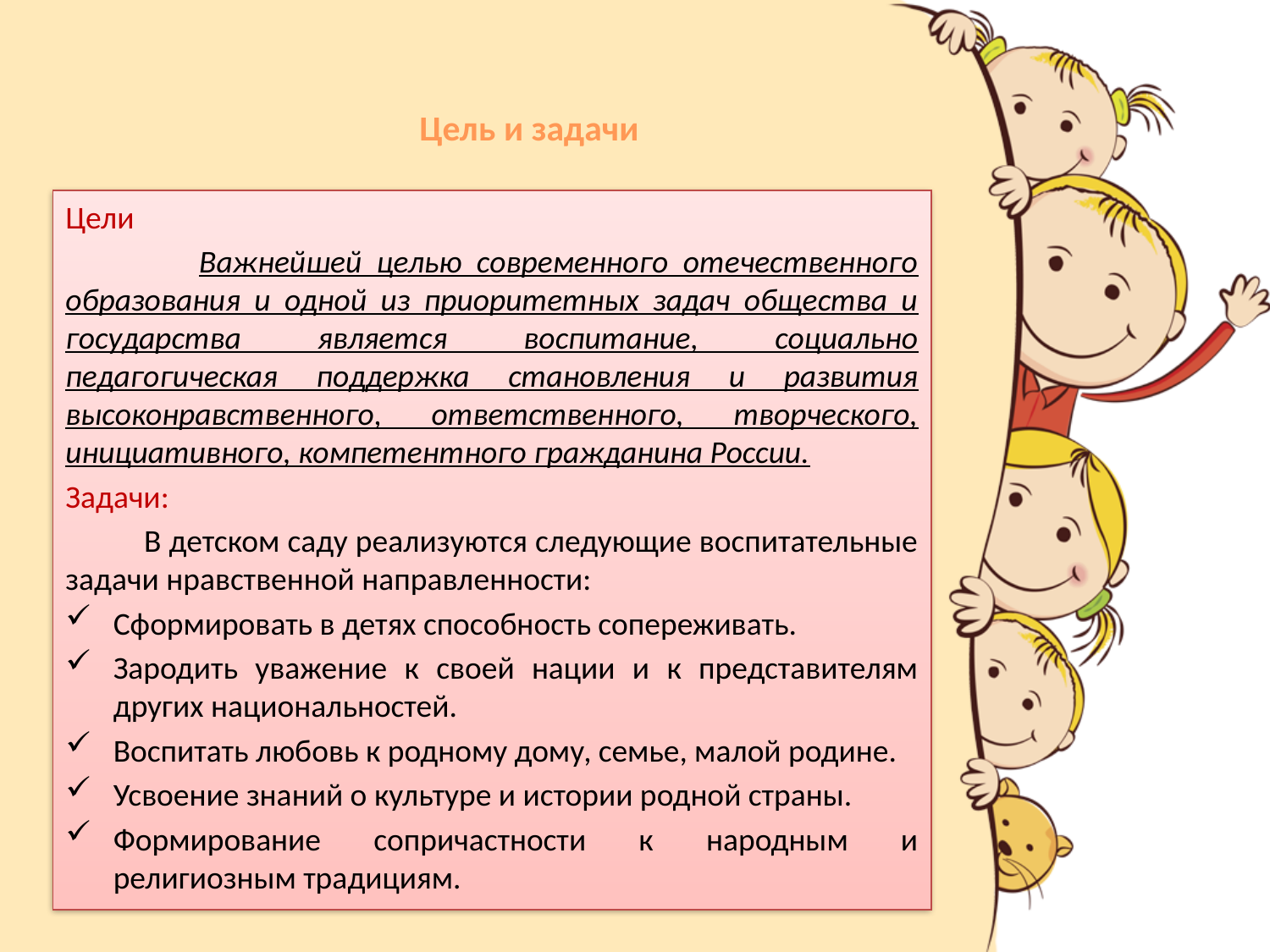

# Цель и задачи
Цели
         Важнейшей целью современного отечественного образования и одной из приоритетных задач общества и государства является воспитание, социально педагогическая поддержка становления и развития высоконравственного, ответственного, творческого, инициативного, компетентного гражданина России.
Задачи:
          В детском саду реализуются следующие воспитательные задачи нравственной направленности:
Сформировать в детях способность сопереживать.
Зародить уважение к своей нации и к представителям других национальностей.
Воспитать любовь к родному дому, семье, малой родине.
Усвоение знаний о культуре и истории родной страны.
Формирование сопричастности к народным и религиозным традициям.